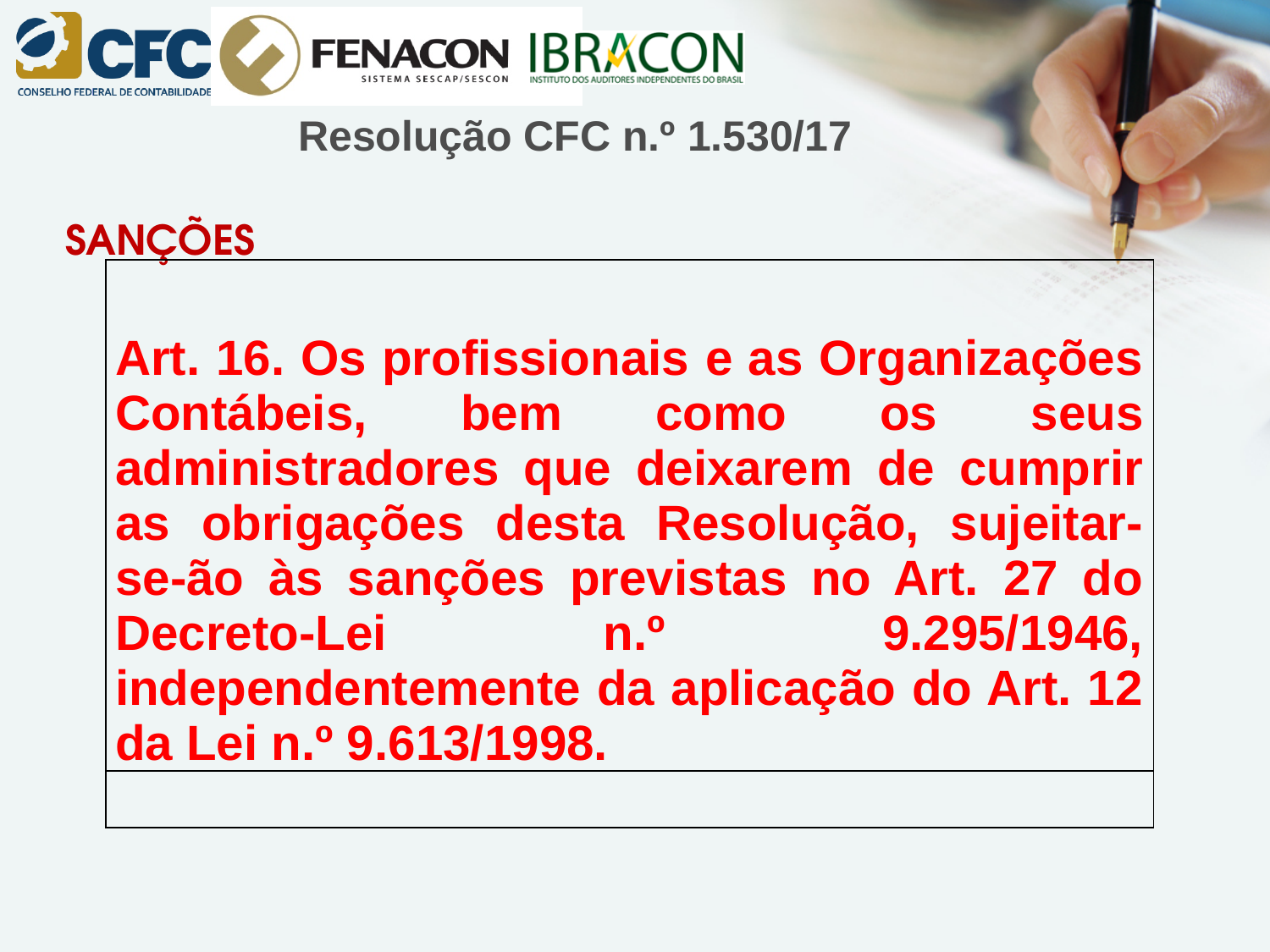

# Resolução CFC n.º 1.530/17

SANÇÕES
| Art. 16. Os profissionais e as Organizações Contábeis, bem como os seus administradores que deixarem de cumprir as obrigações desta Resolução, sujeitar-se-ão às sanções previstas no Art. 27 do Decreto-Lei n.º 9.295/1946, independentemente da aplicação do Art. 12 da Lei n.º 9.613/1998. |
| --- |
|  |